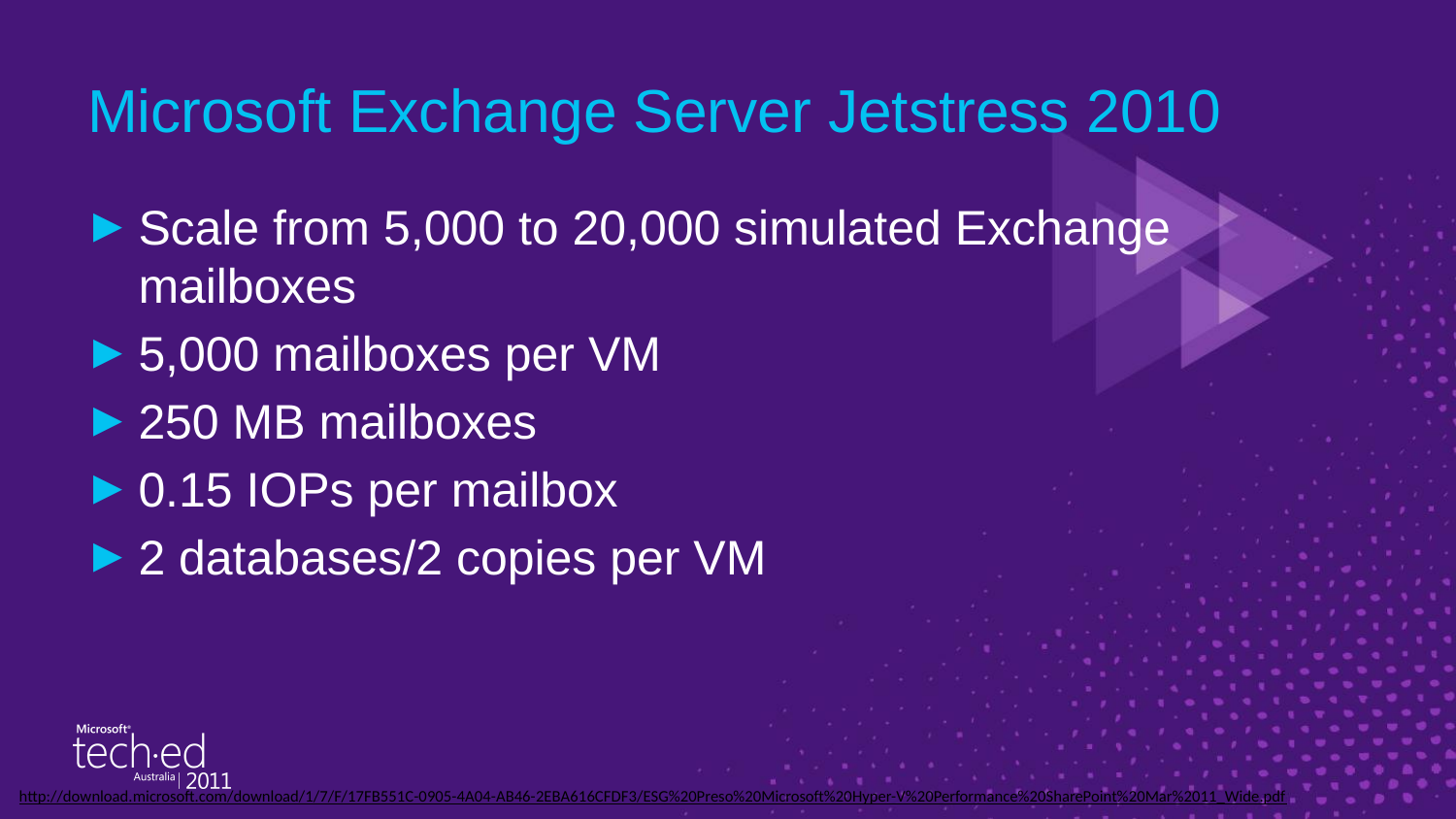

# Microsoft Exchange Server Jetstress 2010
Scale from 5,000 to 20,000 simulated Exchange mailboxes
5,000 mailboxes per VM
250 MB mailboxes
0.15 IOPs per mailbox
2 databases/2 copies per VM
http://download.microsoft.com/download/1/7/F/17FB551C-0905-4A04-AB46-2EBA616CFDF3/ESG%20Preso%20Microsoft%20Hyper-V%20Performance%20SharePoint%20Mar%2011_Wide.pdf